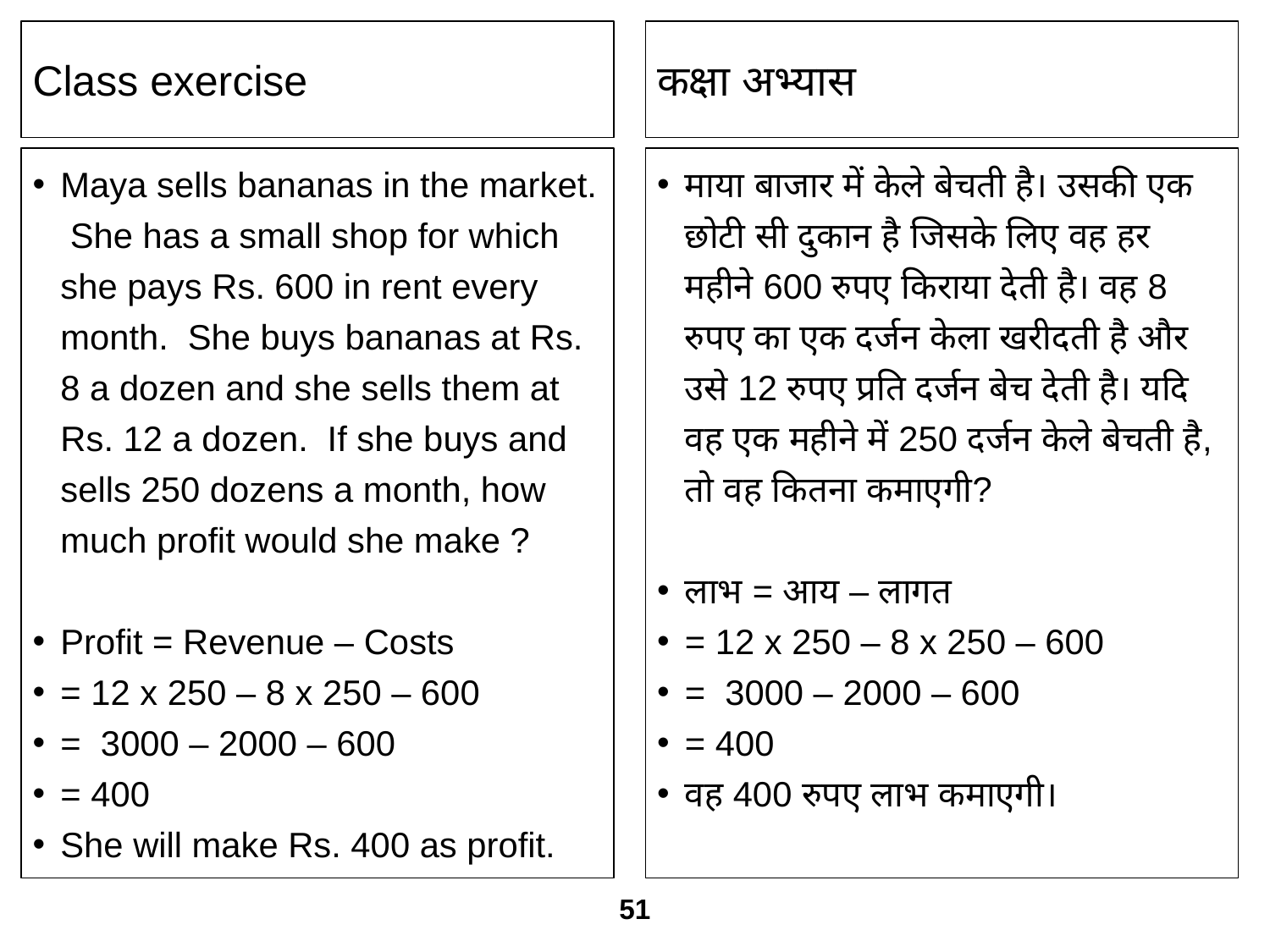

Class exercise
कक्षा अभ्यास
Maya sells bananas in the market.  She has a small shop for which she pays Rs. 600 in rent every month.  She buys bananas at Rs. 8 a dozen and she sells them at Rs. 12 a dozen.  If she buys and sells 250 dozens a month, how much profit would she make ?

Profit = Revenue – Costs
= 12 x 250 – 8 x 250 – 600
=  3000 – 2000 – 600
= 400
She will make Rs. 400 as profit.
माया बाजार में केले बेचती है। उसकी एक छोटी सी दुकान है जिसके लिए वह हर महीने 600 रुपए किराया देती है। वह 8 रुपए का एक दर्जन केला खरीदती है और उसे 12 रुपए प्रति दर्जन बेच देती है। यदि वह एक महीने में 250 दर्जन केले बेचती है, तो वह कितना कमाएगी?

लाभ = आय – लागत
= 12 x 250 – 8 x 250 – 600
=  3000 – 2000 – 600
= 400
वह 400 रुपए लाभ कमाएगी।
51